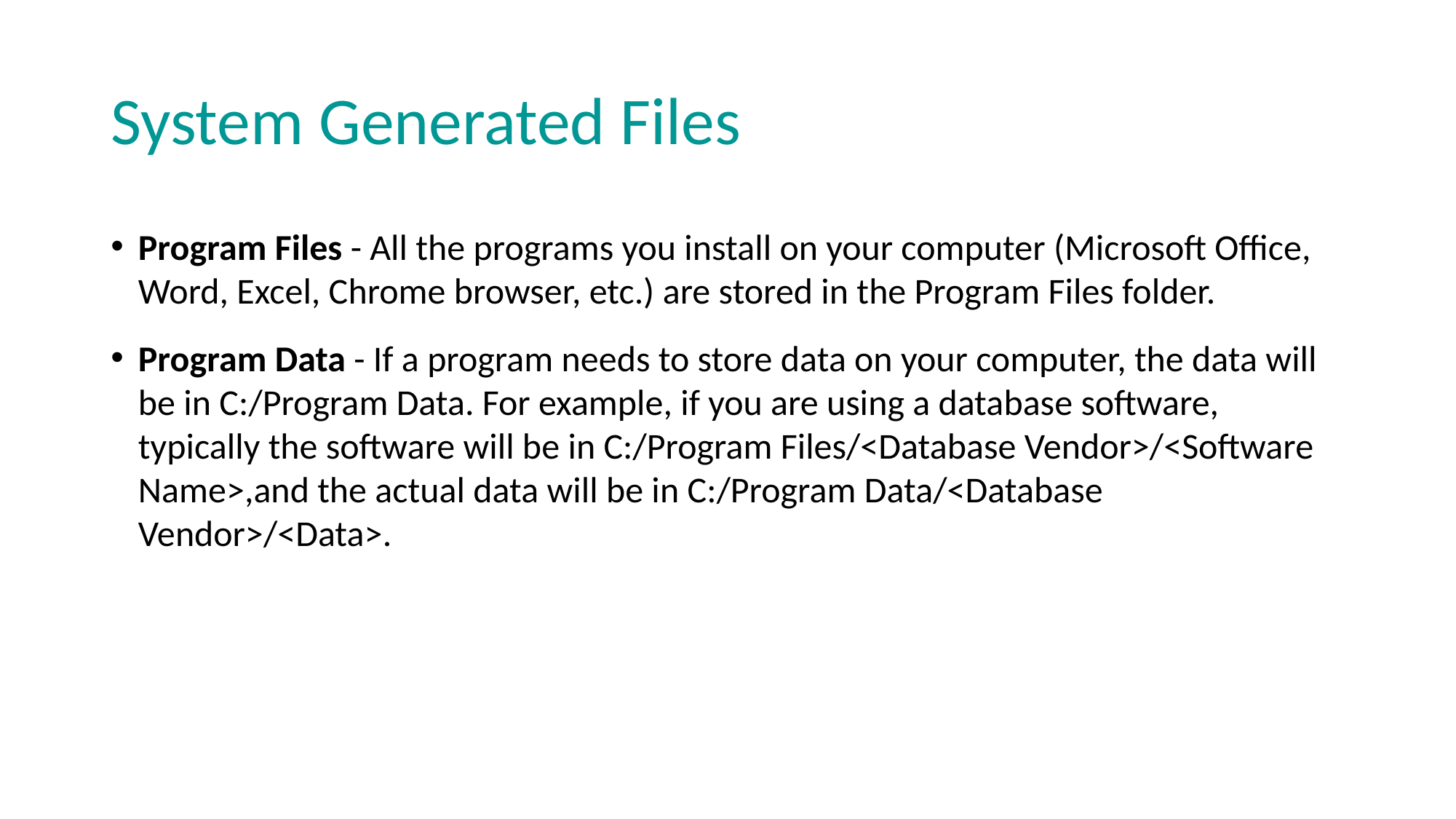

# System Generated Files
Program Files - All the programs you install on your computer (Microsoft Office, Word, Excel, Chrome browser, etc.) are stored in the Program Files folder.
Program Data - If a program needs to store data on your computer, the data will be in C:/Program Data. For example, if you are using a database software, typically the software will be in C:/Program Files/<Database Vendor>/<Software Name>,and the actual data will be in C:/Program Data/<Database Vendor>/<Data>.